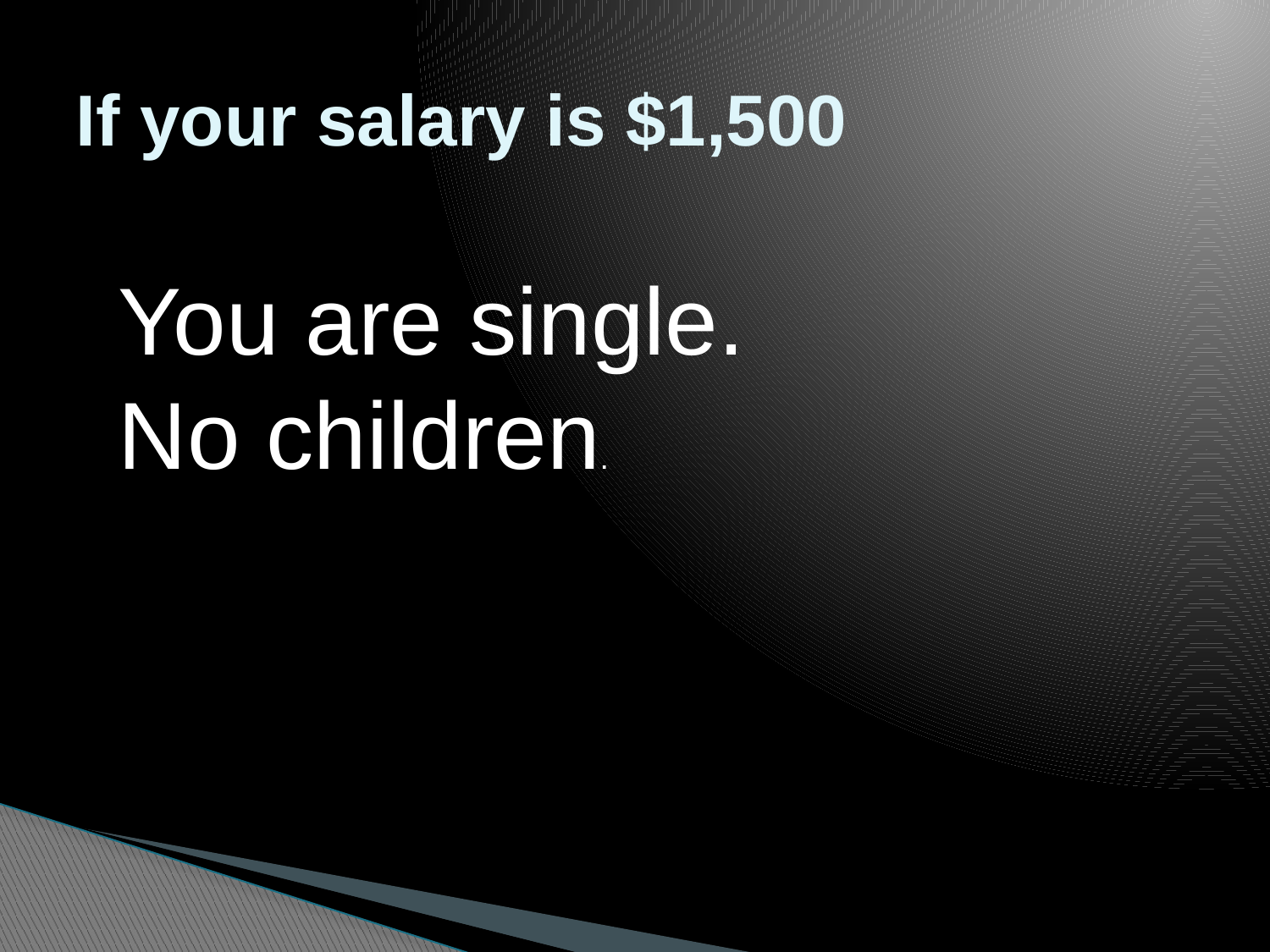

# If your salary is $1,500
You are single.
No children.